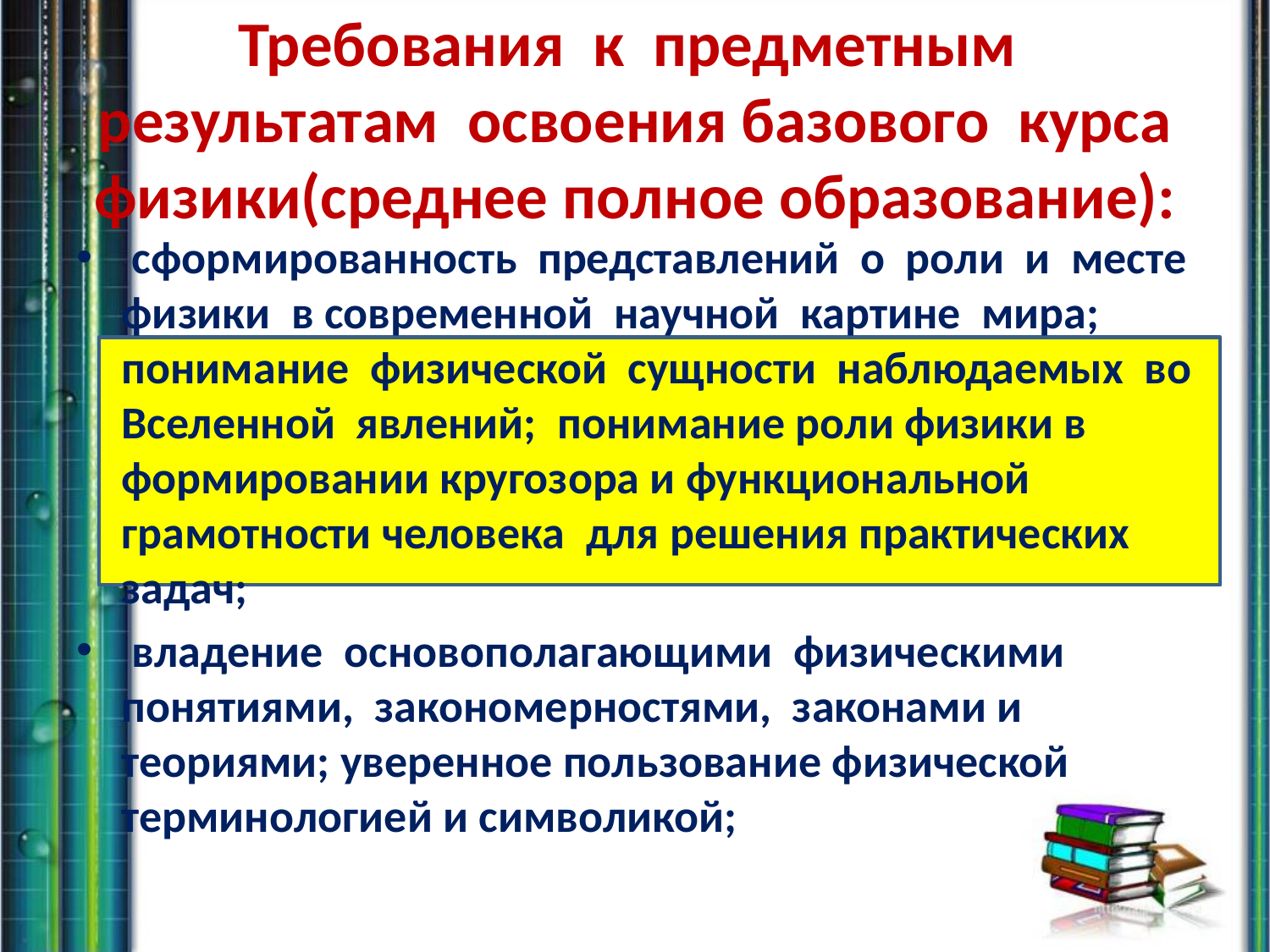

# Требования  к  предметным  результатам  освоения базового  курса физики(среднее полное образование):
 сформированность  представлений  о  роли  и  месте  физики  в современной  научной  картине  мира;  понимание  физической  сущности  наблюдаемых  во  Вселенной  явлений;  понимание роли физики в формировании кругозора и функциональной грамотности человека  для решения практических задач;
 владение  основополагающими  физическими  понятиями,  закономерностями,  законами и теориями; уверенное пользование физической терминологией и символикой;